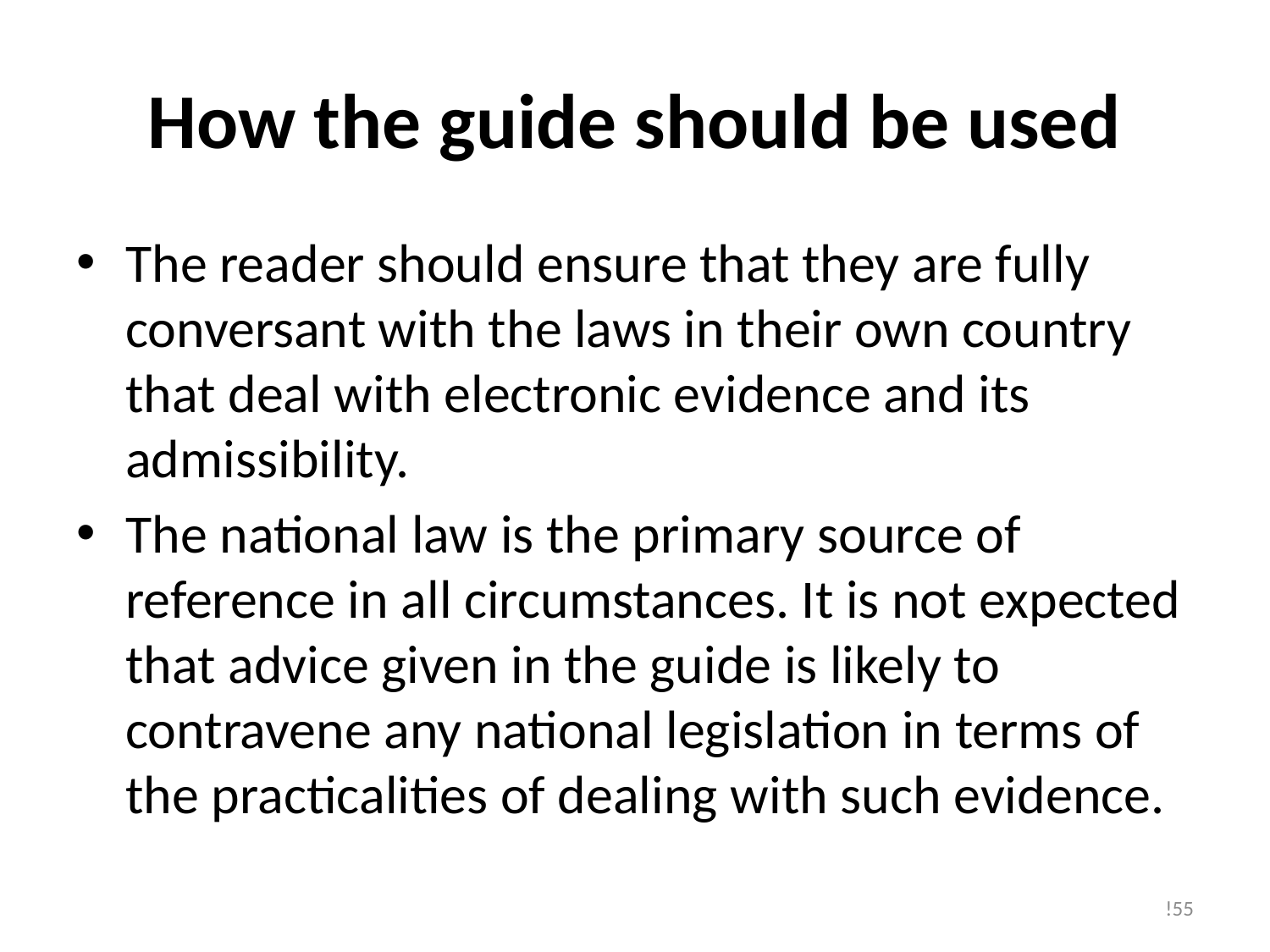

# How the guide should be used
The reader should ensure that they are fully conversant with the laws in their own country that deal with electronic evidence and its admissibility.
The national law is the primary source of reference in all circumstances. It is not expected that advice given in the guide is likely to contravene any national legislation in terms of the practicalities of dealing with such evidence.
!55